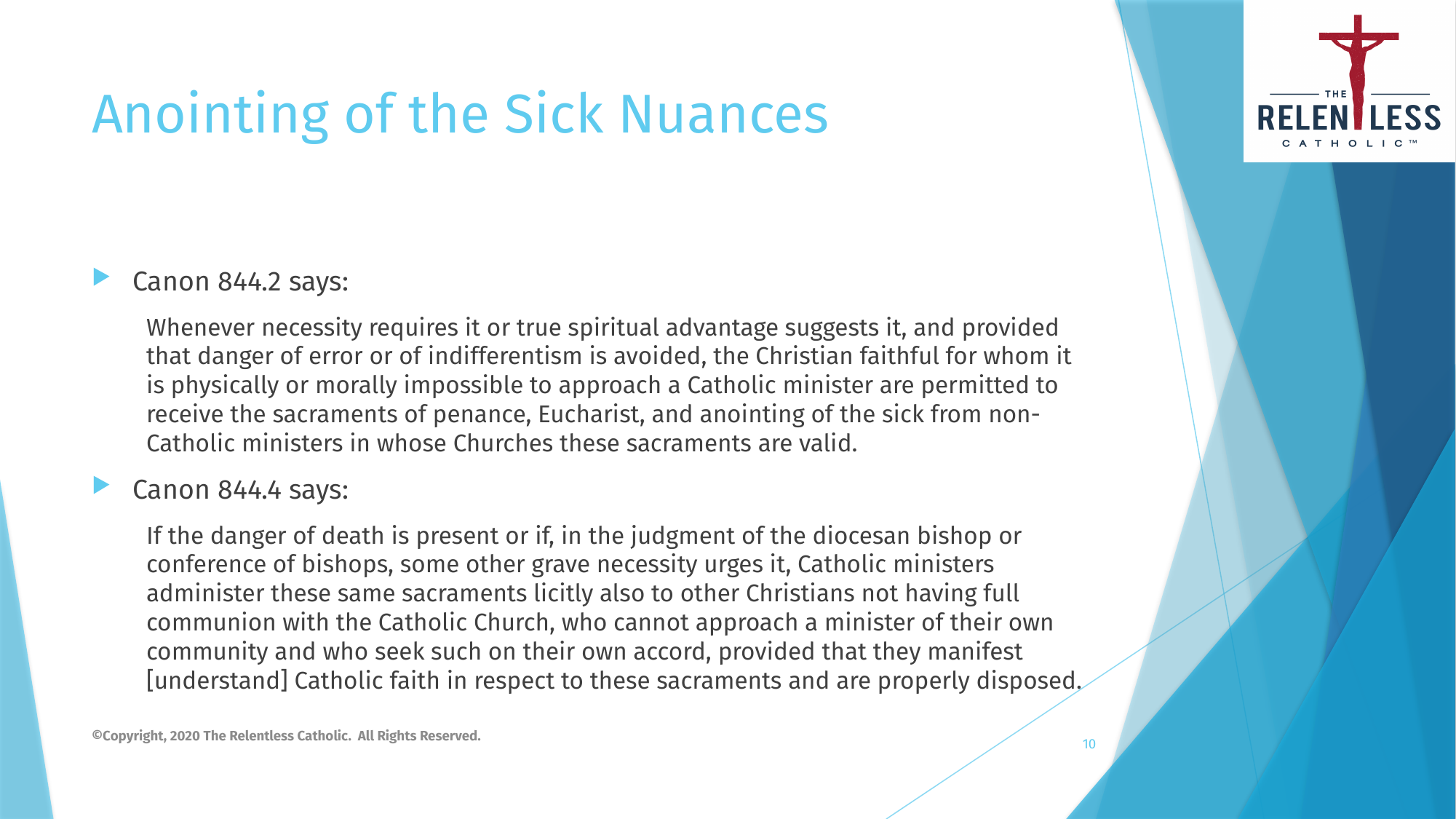

# Anointing of the Sick Nuances
Canon 844.2 says:
Whenever necessity requires it or true spiritual advantage suggests it, and provided that danger of error or of indifferentism is avoided, the Christian faithful for whom it is physically or morally impossible to approach a Catholic minister are permitted to receive the sacraments of penance, Eucharist, and anointing of the sick from non-Catholic ministers in whose Churches these sacraments are valid.
Canon 844.4 says:
If the danger of death is present or if, in the judgment of the diocesan bishop or conference of bishops, some other grave necessity urges it, Catholic ministers administer these same sacraments licitly also to other Christians not having full communion with the Catholic Church, who cannot approach a minister of their own community and who seek such on their own accord, provided that they manifest [understand] Catholic faith in respect to these sacraments and are properly disposed.

©Copyright, 2020 The Relentless Catholic.  All Rights Reserved.

10